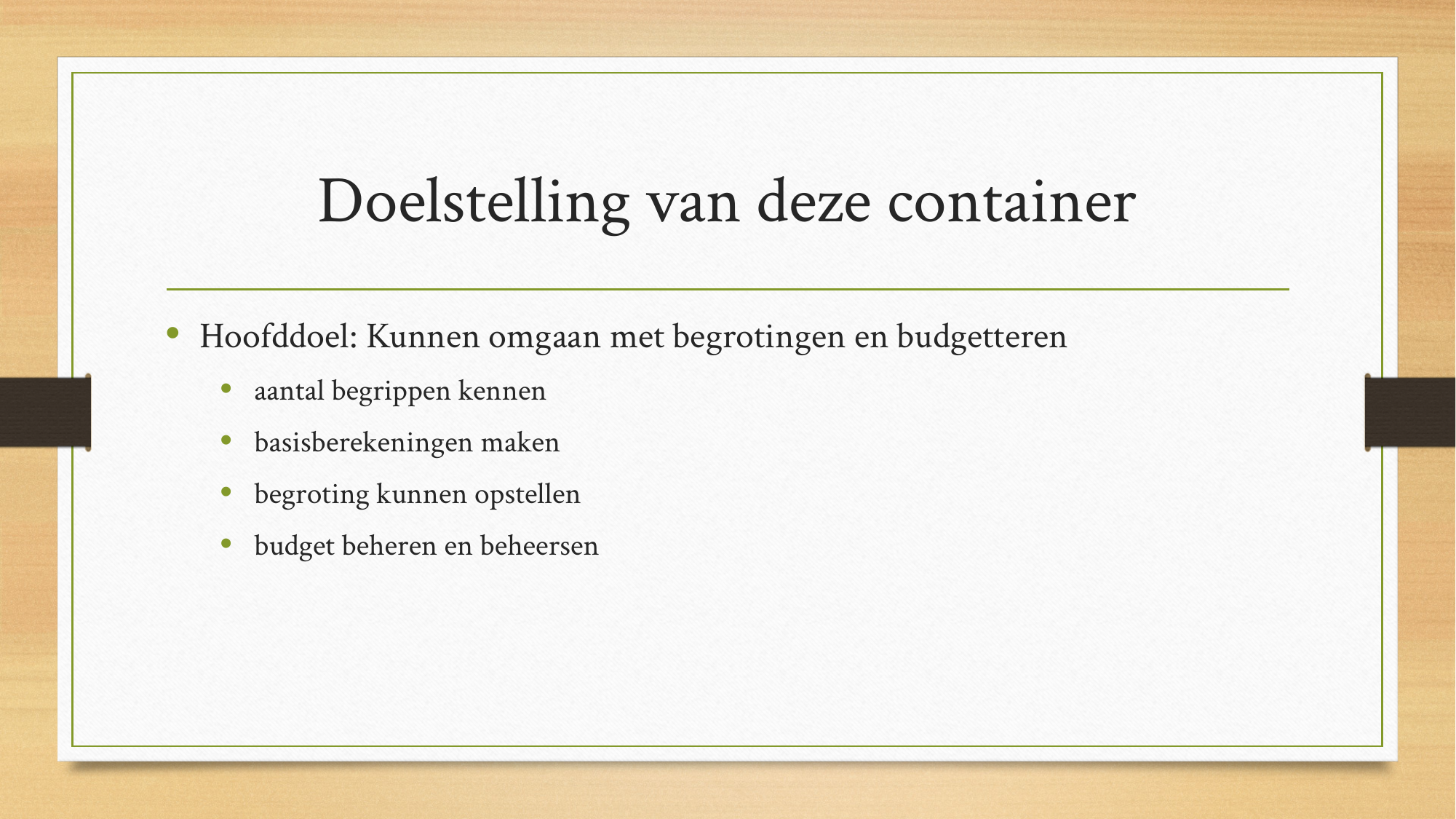

# Doelstelling van deze container
Hoofddoel: Kunnen omgaan met begrotingen en budgetteren
aantal begrippen kennen
basisberekeningen maken
begroting kunnen opstellen
budget beheren en beheersen